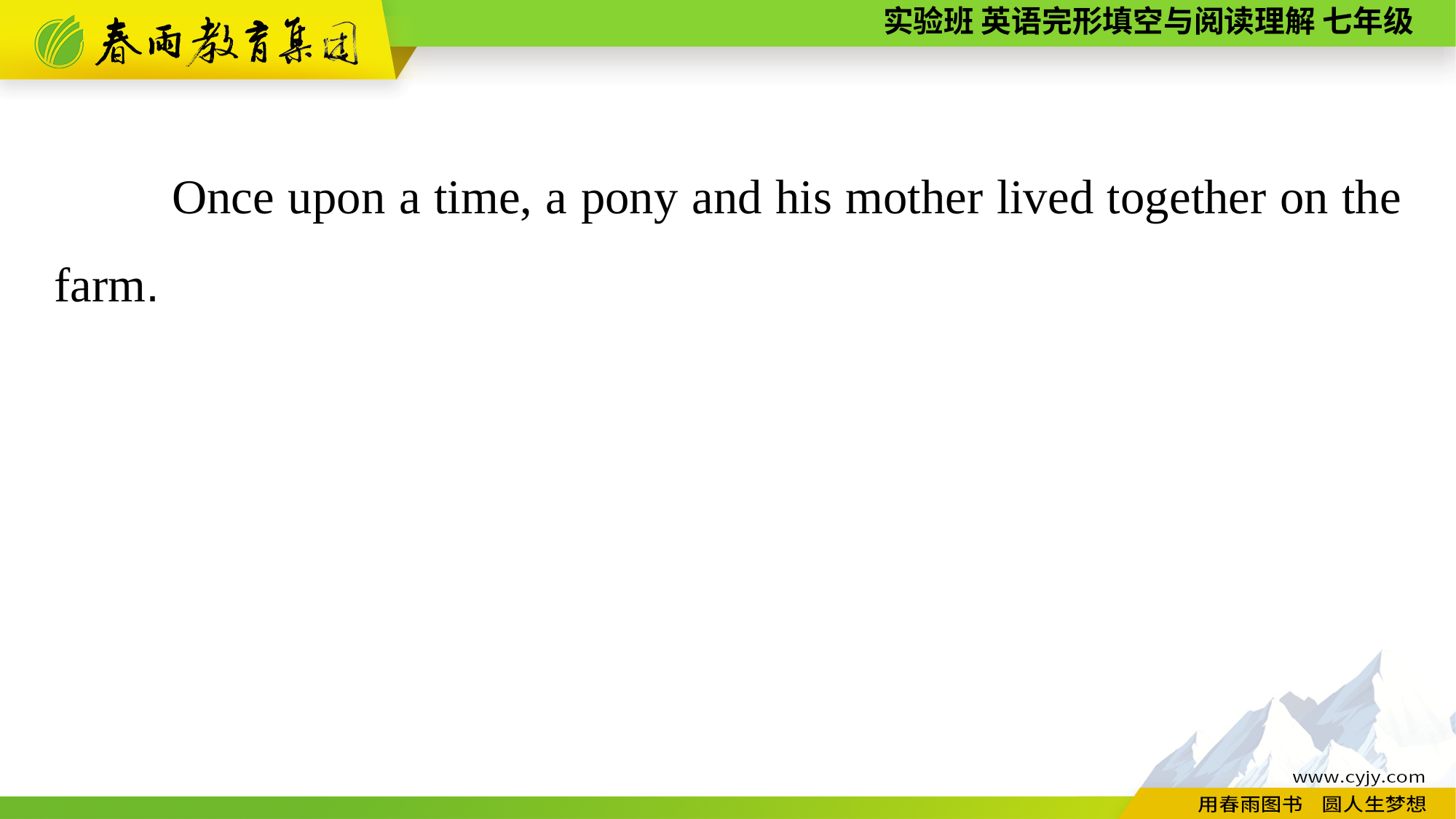

Once upon a time, a pony and his mother lived together on the farm.